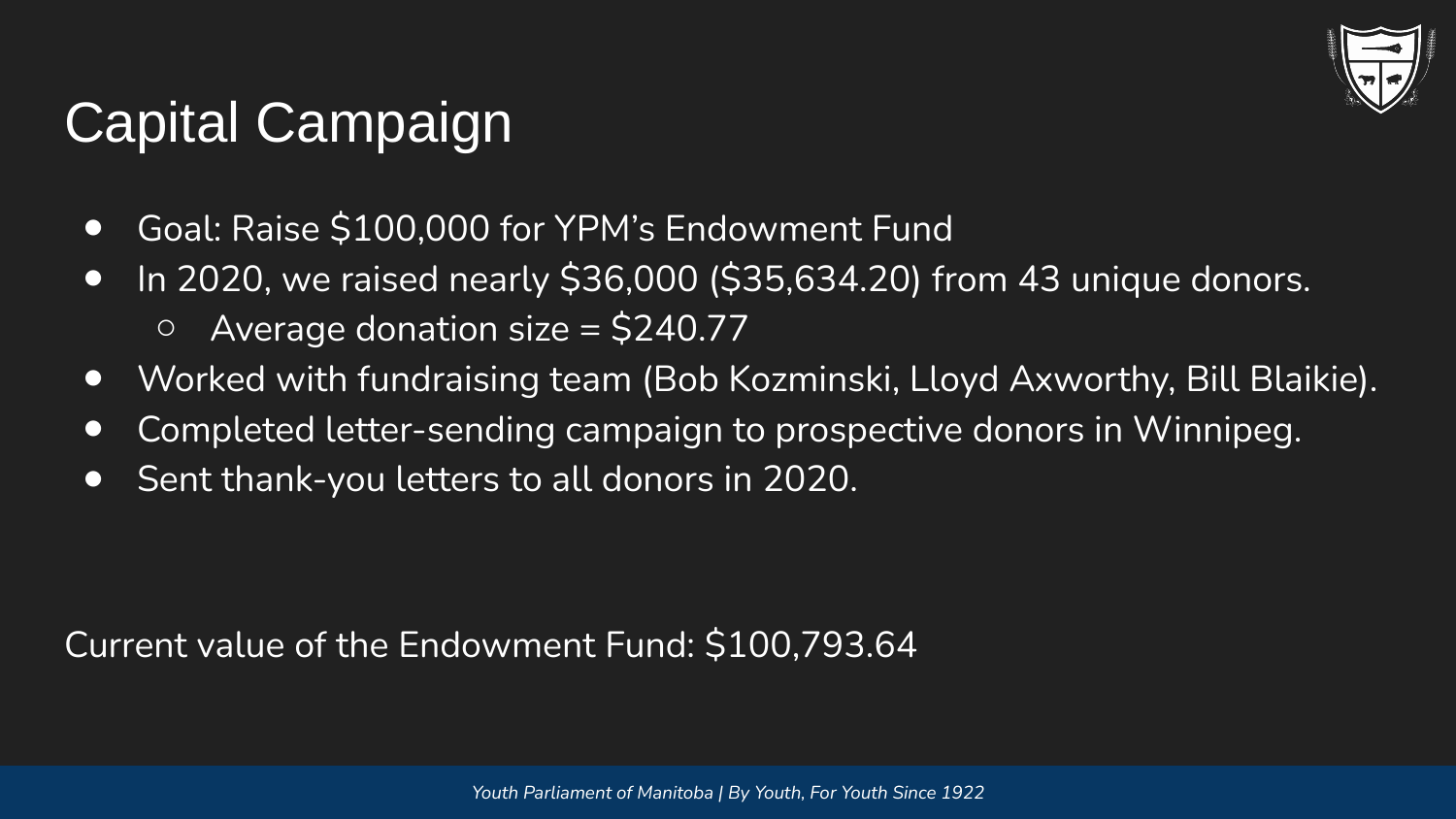

# Capital Campaign
Goal: Raise $100,000 for YPM’s Endowment Fund
In 2020, we raised nearly $36,000 ($35,634.20) from 43 unique donors.
Average donation size = $240.77
Worked with fundraising team (Bob Kozminski, Lloyd Axworthy, Bill Blaikie).
Completed letter-sending campaign to prospective donors in Winnipeg.
Sent thank-you letters to all donors in 2020.

Current value of the Endowment Fund: $100,793.64